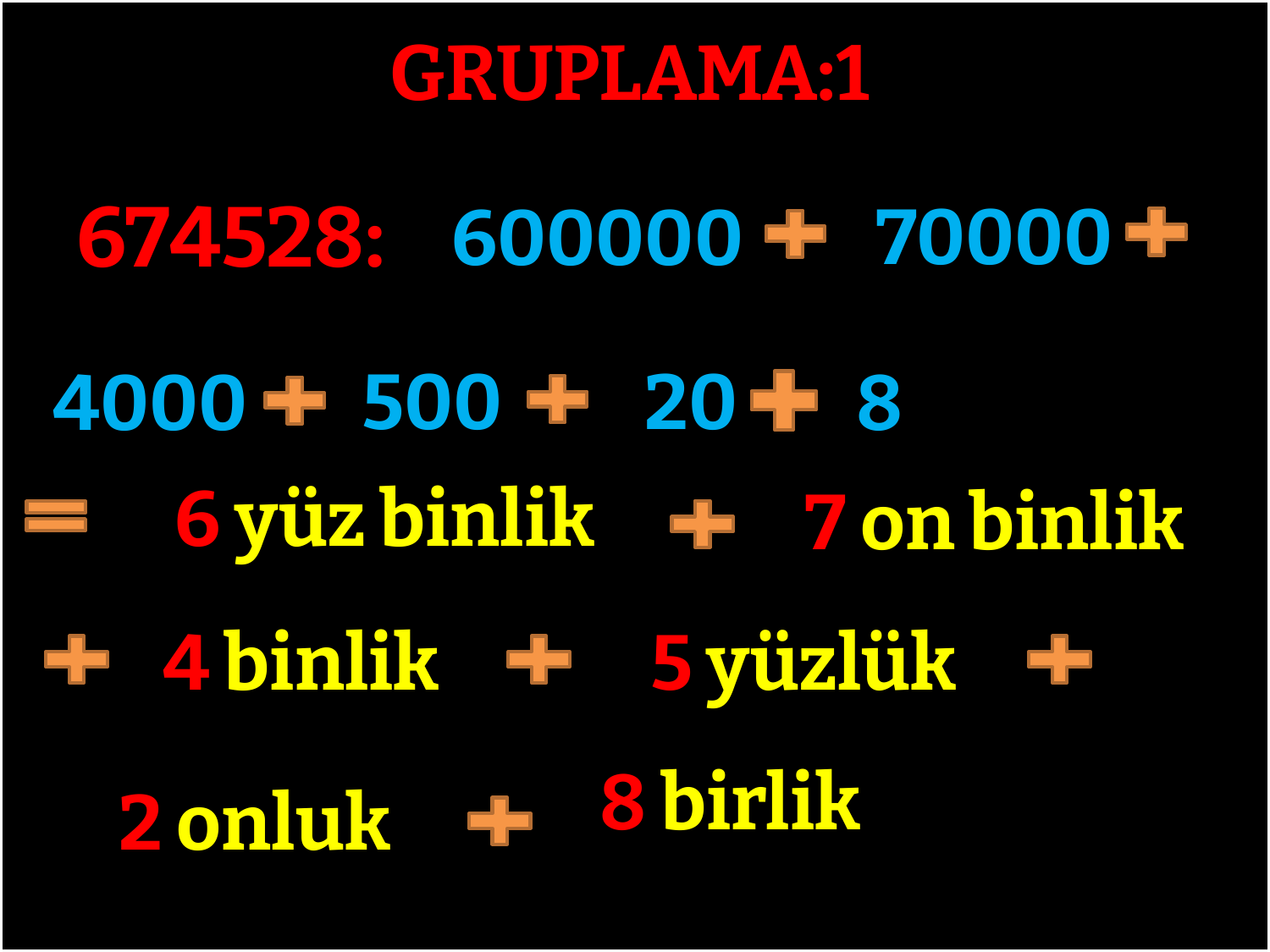

GRUPLAMA:1
#
674528:
70000
600000

20
500
4000
8

6 yüz binlik
7 on binlik

4 binlik
5 yüzlük

8 birlik
2 onluk